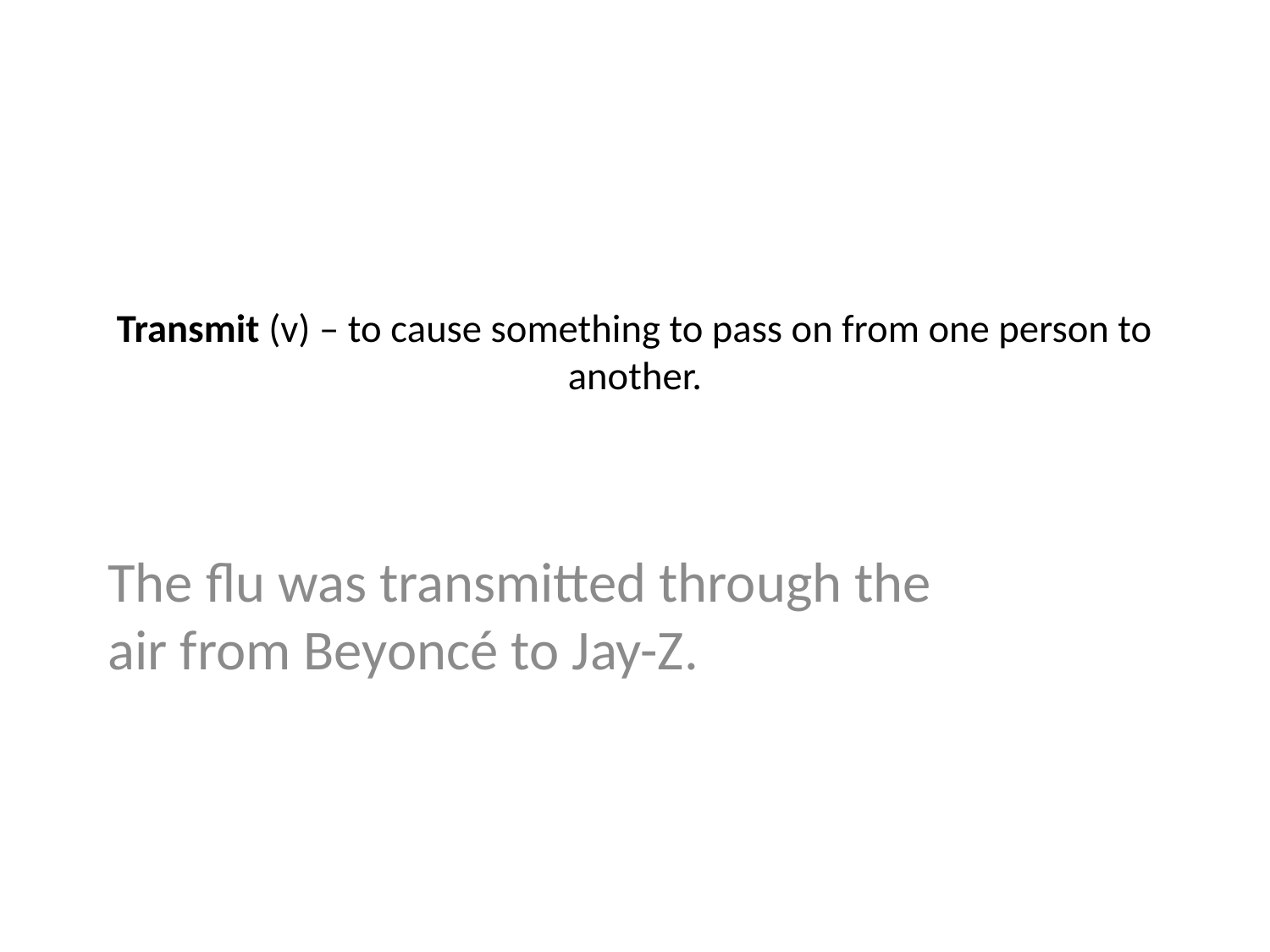

# Transmit (v) – to cause something to pass on from one person to another.
The flu was transmitted through the air from Beyoncé to Jay-Z.